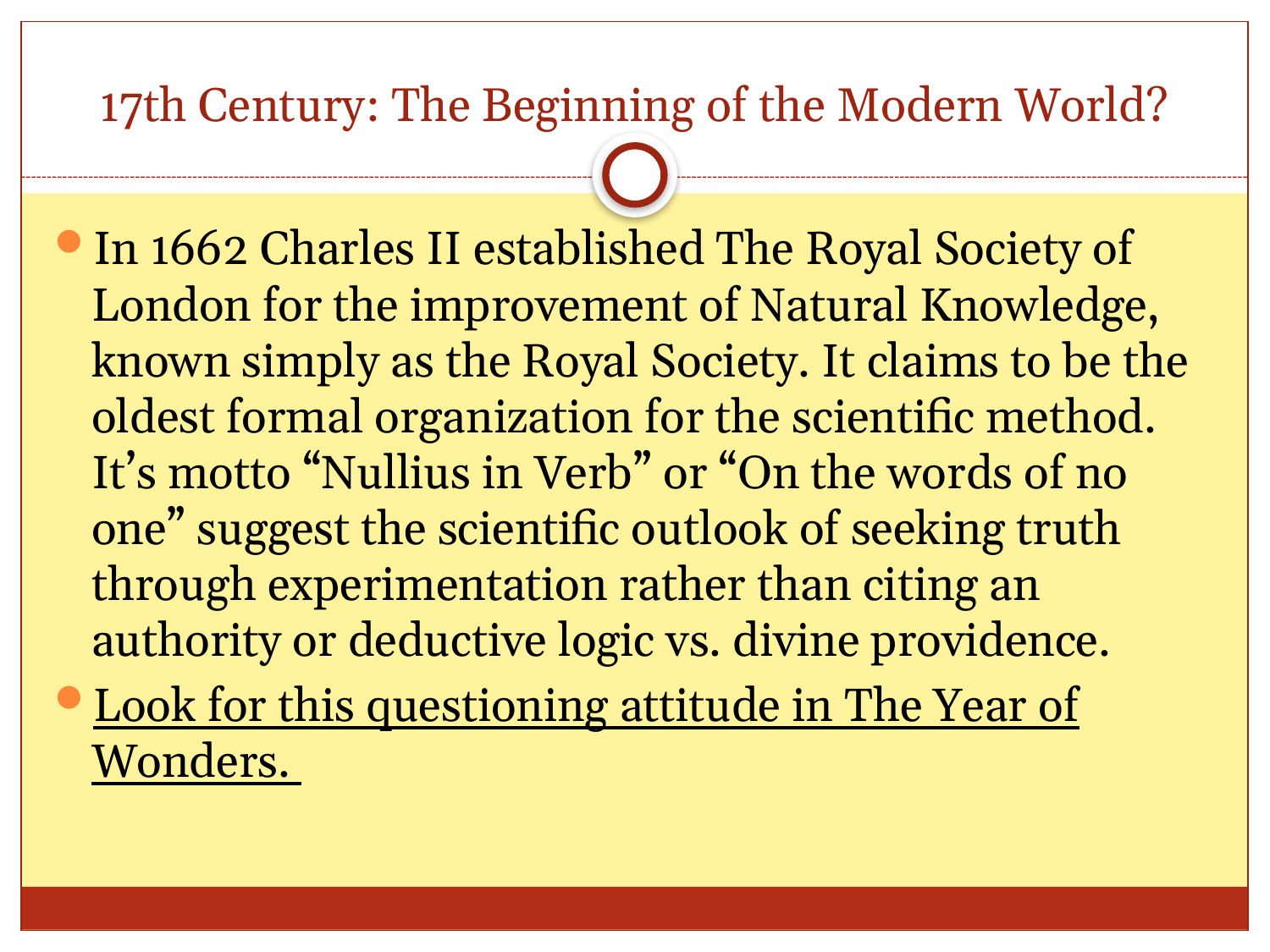

# 17th Century: The Beginning of the Modern World?
In 1662 Charles II established The Royal Society of London for the improvement of Natural Knowledge, known simply as the Royal Society. It claims to be the oldest formal organization for the scientific method. It’s motto “Nullius in Verb” or “On the words of no one” suggest the scientific outlook of seeking truth through experimentation rather than citing an authority or deductive logic vs. divine providence.
Look for this questioning attitude in The Year of Wonders.